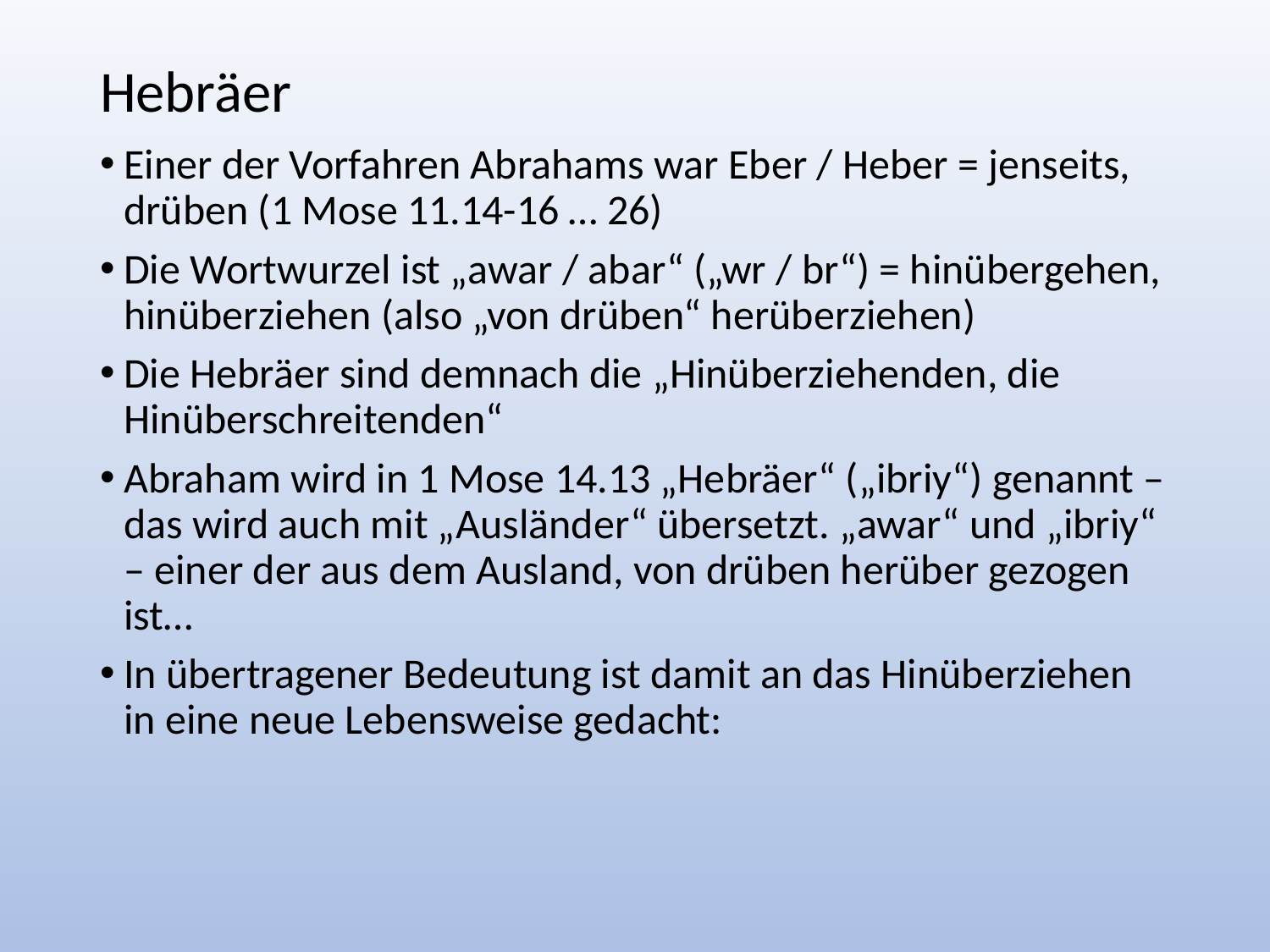

# Hebräer
Einer der Vorfahren Abrahams war Eber / Heber = jenseits, drüben (1 Mose 11.14-16 … 26)
Die Wortwurzel ist „awar / abar“ („wr / br“) = hinübergehen, hinüberziehen (also „von drüben“ herüberziehen)
Die Hebräer sind demnach die „Hinüberziehenden, die Hinüberschreitenden“
Abraham wird in 1 Mose 14.13 „Hebräer“ („ibriy“) genannt – das wird auch mit „Ausländer“ übersetzt. „awar“ und „ibriy“ – einer der aus dem Ausland, von drüben herüber gezogen ist…
In übertragener Bedeutung ist damit an das Hinüberziehen in eine neue Lebensweise gedacht: